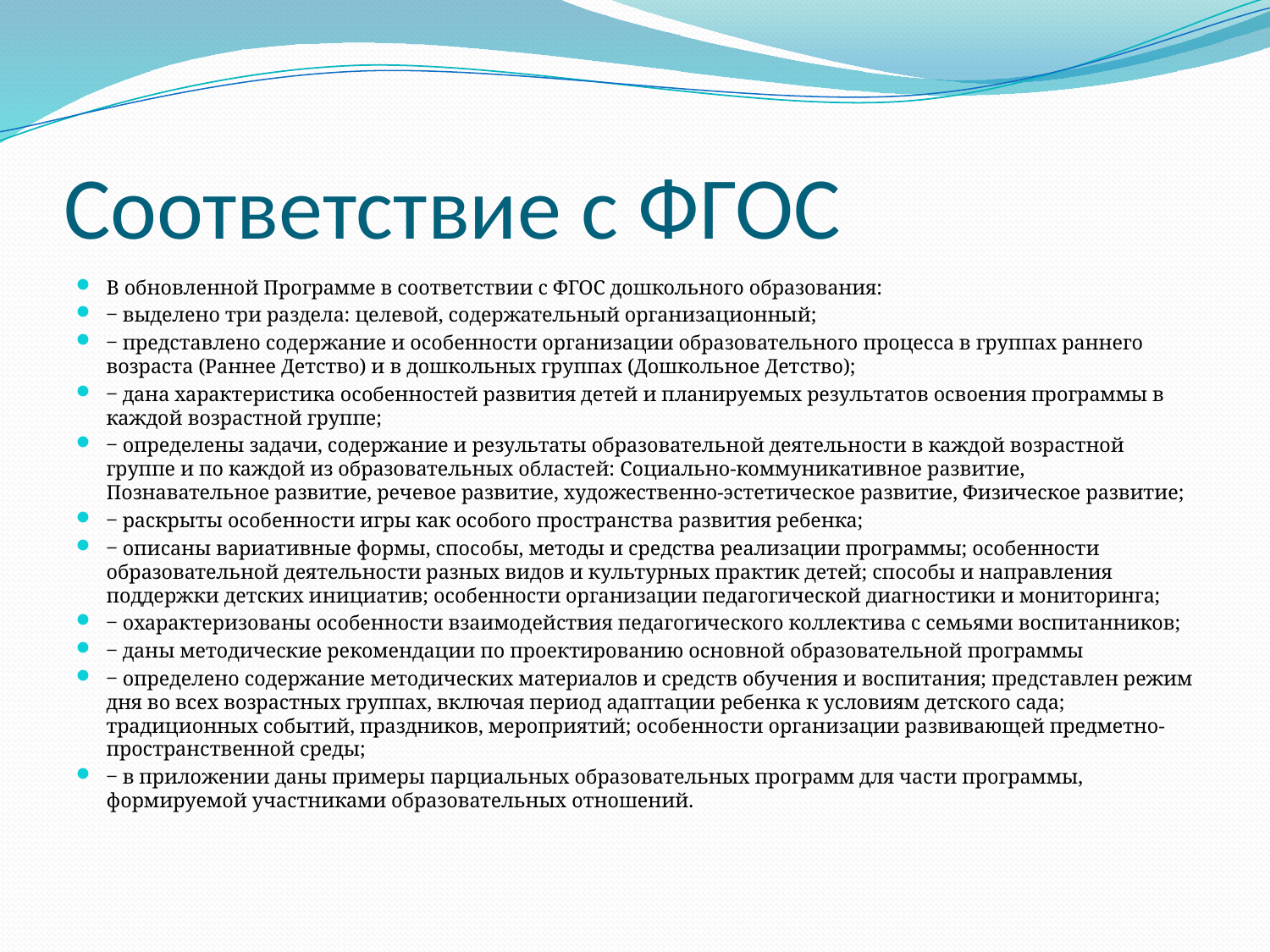

# Соответствие с ФГОС
В обновленной Программе в соответствии с ФГОС дошкольного образования:
‒ выделено три раздела: целевой, содержательный организационный;
‒ представлено содержание и особенности организации образовательного процесса в группах раннего возраста (Раннее Детство) и в дошкольных группах (Дошкольное Детство);
‒ дана характеристика особенностей развития детей и планируемых результатов освоения программы в каждой возрастной группе;
‒ определены задачи, содержание и результаты образовательной деятельности в каждой возрастной группе и по каждой из образовательных областей: Социально-коммуникативное развитие, Познавательное развитие, речевое развитие, художественно-эстетическое развитие, Физическое развитие;
‒ раскрыты особенности игры как особого пространства развития ребенка;
‒ описаны вариативные формы, способы, методы и средства реализации программы; особенности образовательной деятельности разных видов и культурных практик детей; способы и направления поддержки детских инициатив; особенности организации педагогической диагностики и мониторинга;
‒ охарактеризованы особенности взаимодействия педагогического коллектива с семьями воспитанников;
‒ даны методические рекомендации по проектированию основной образовательной программы
‒ определено содержание методических материалов и средств обучения и воспитания; представлен режим дня во всех возрастных группах, включая период адаптации ребенка к условиям детского сада; традиционных событий, праздников, мероприятий; особенности организации развивающей предметно-пространственной среды;
‒ в приложении даны примеры парциальных образовательных программ для части программы, формируемой участниками образовательных отношений.